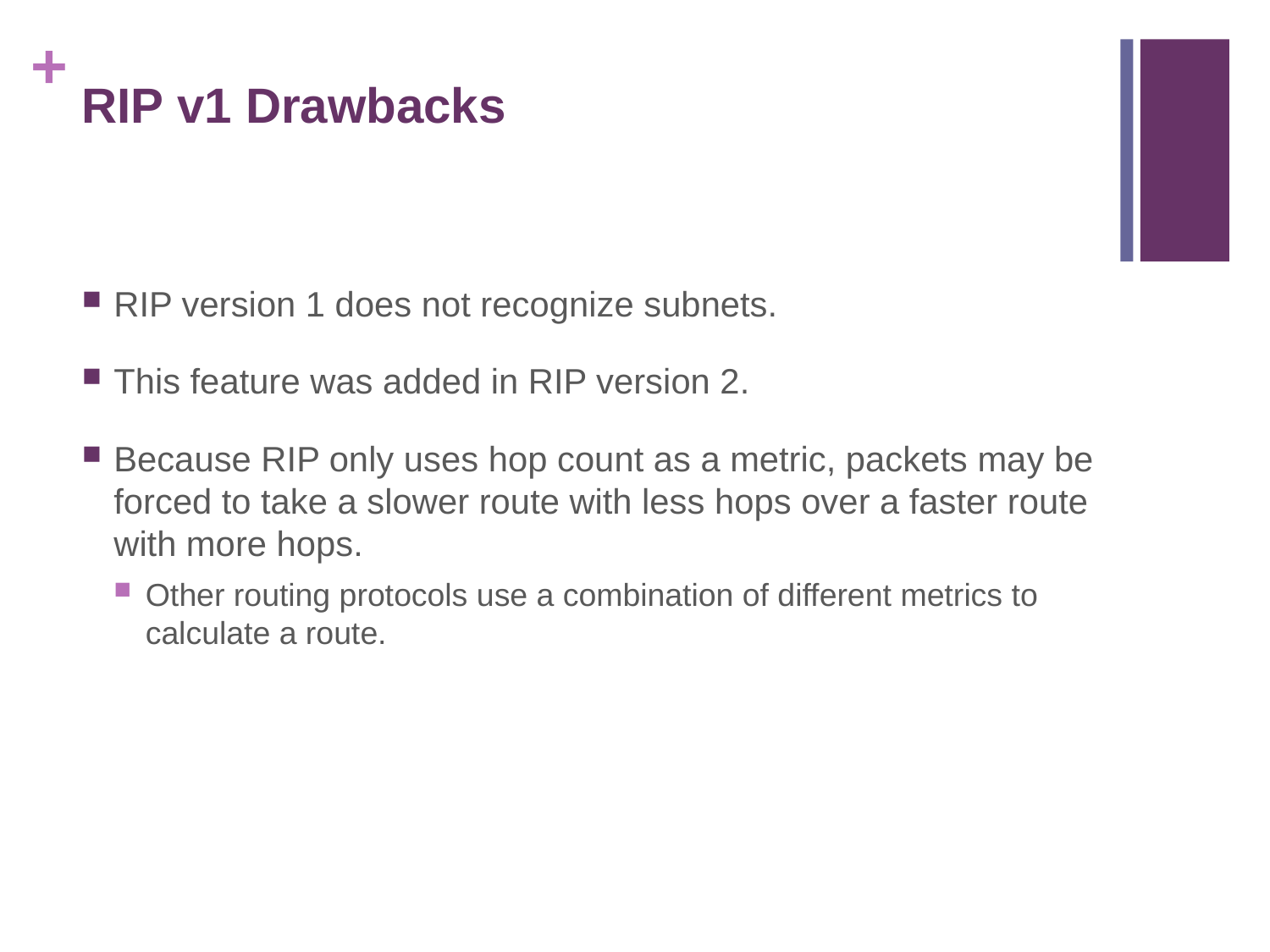

# RIP v1 Drawbacks
RIP version 1 does not recognize subnets.
This feature was added in RIP version 2.
Because RIP only uses hop count as a metric, packets may be forced to take a slower route with less hops over a faster route with more hops.
Other routing protocols use a combination of different metrics to calculate a route.